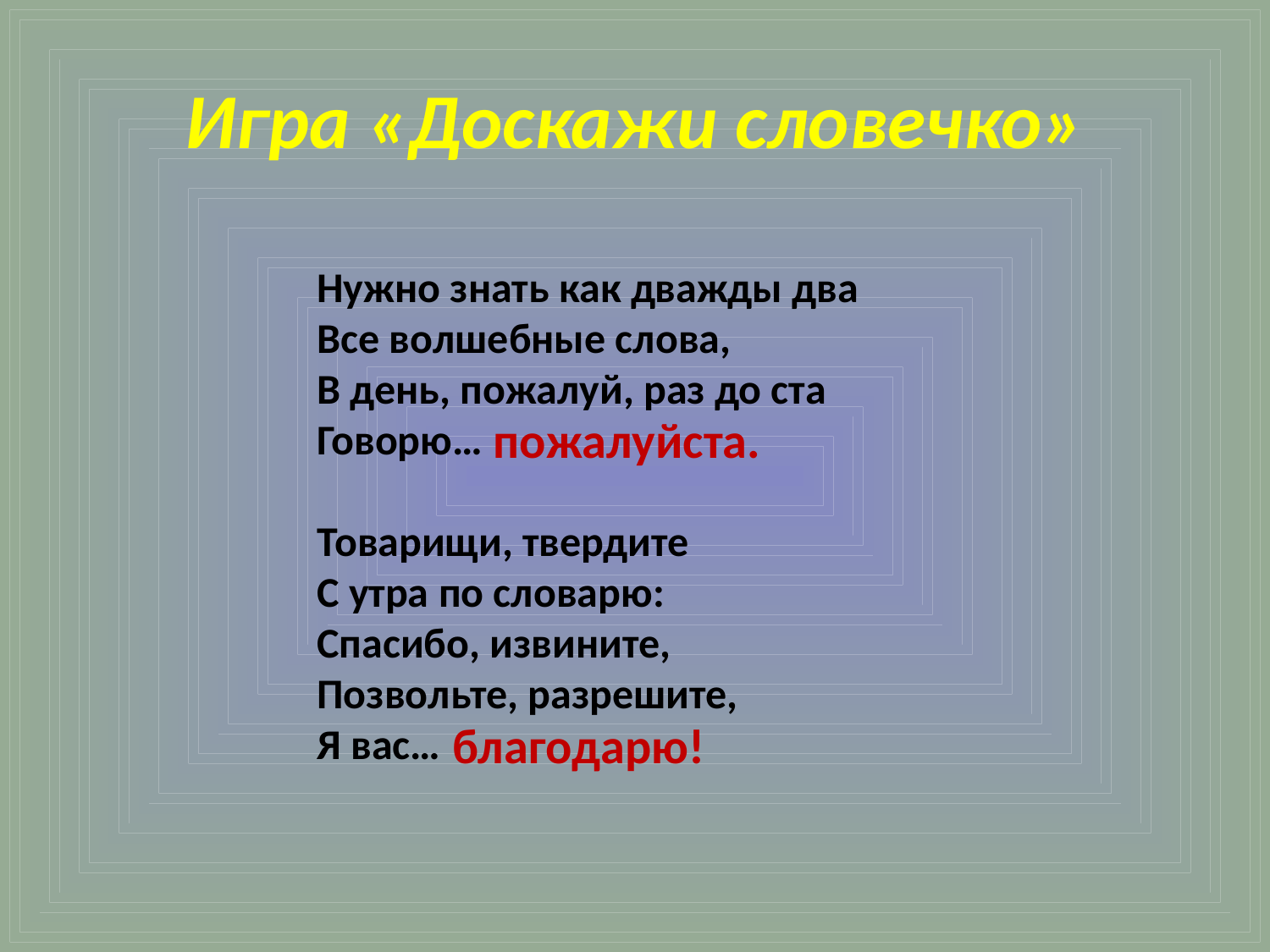

# Игра «Доскажи словечко»
Нужно знать как дважды два
Все волшебные слова,
В день, пожалуй, раз до ста
Говорю…

Товарищи, твердите
С утра по словарю:
Спасибо, извините,
Позвольте, разрешите,
Я вас…

пожалуйста.
благодарю!